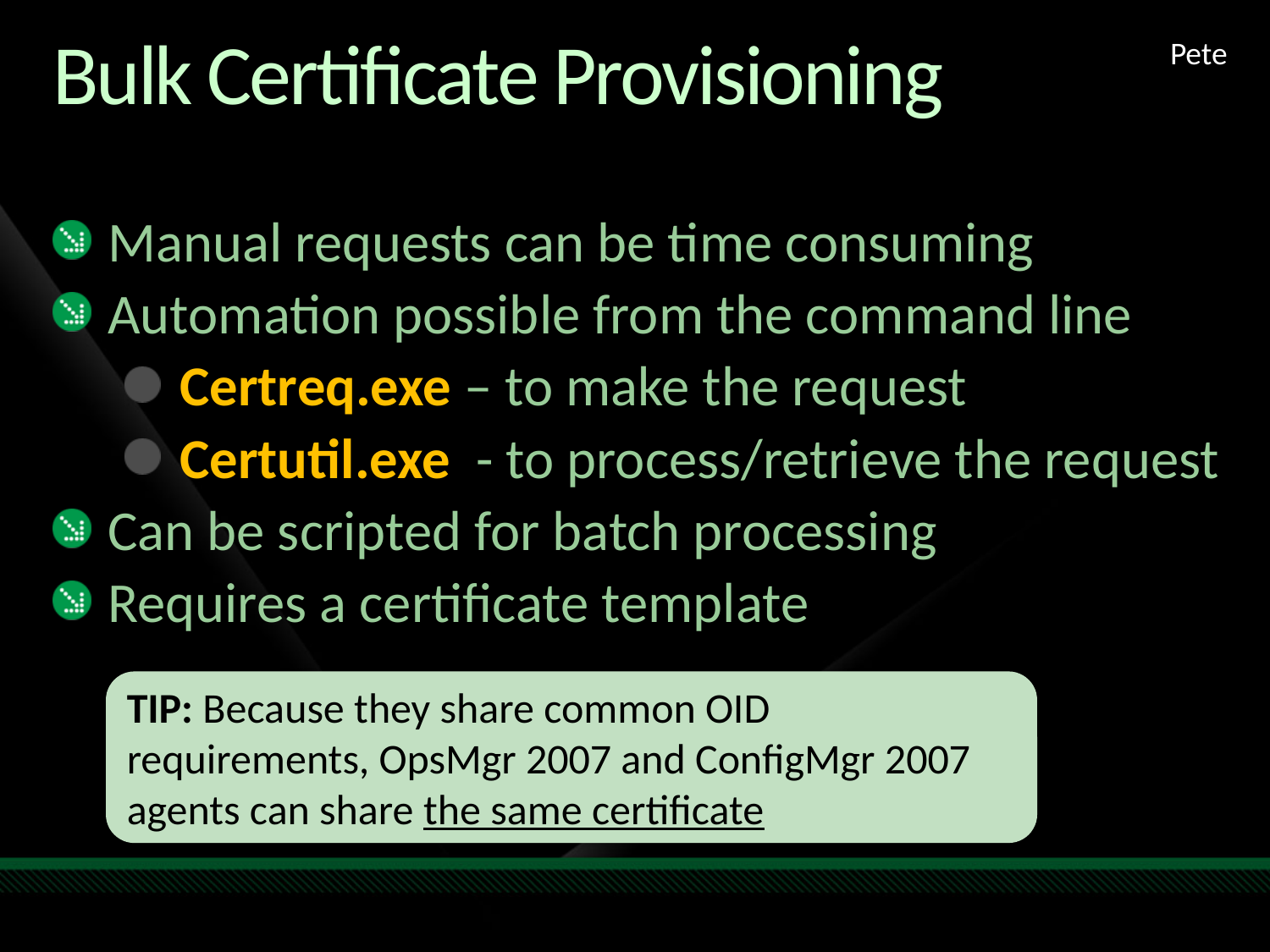

Pete
# Bulk Certificate Provisioning
Manual requests can be time consuming
Automation possible from the command line
Certreq.exe – to make the request
Certutil.exe  - to process/retrieve the request
Can be scripted for batch processing
Requires a certificate template
TIP: Because they share common OID requirements, OpsMgr 2007 and ConfigMgr 2007 agents can share the same certificate